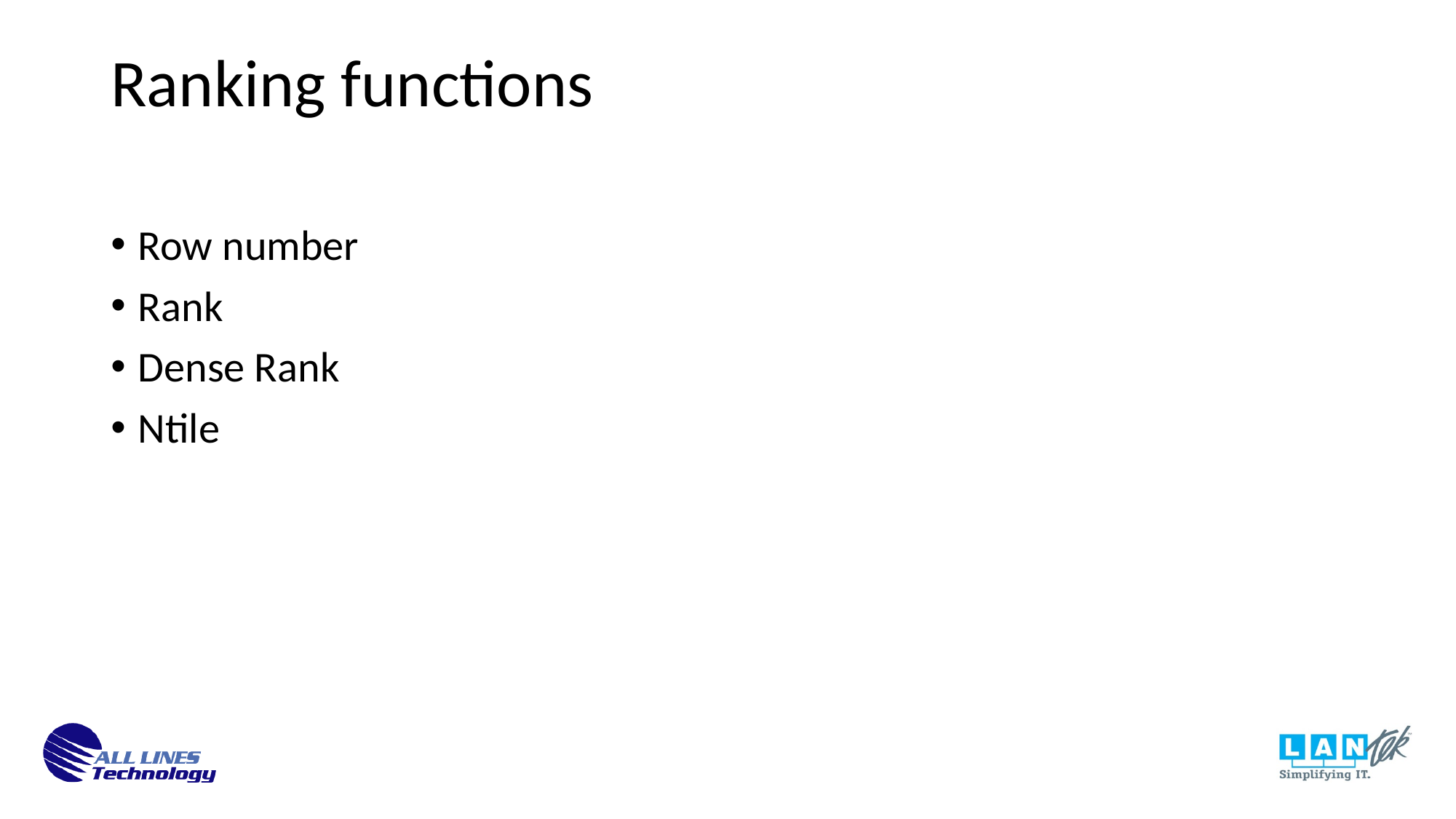

Ranking functions
Row number
Rank
Dense Rank
Ntile